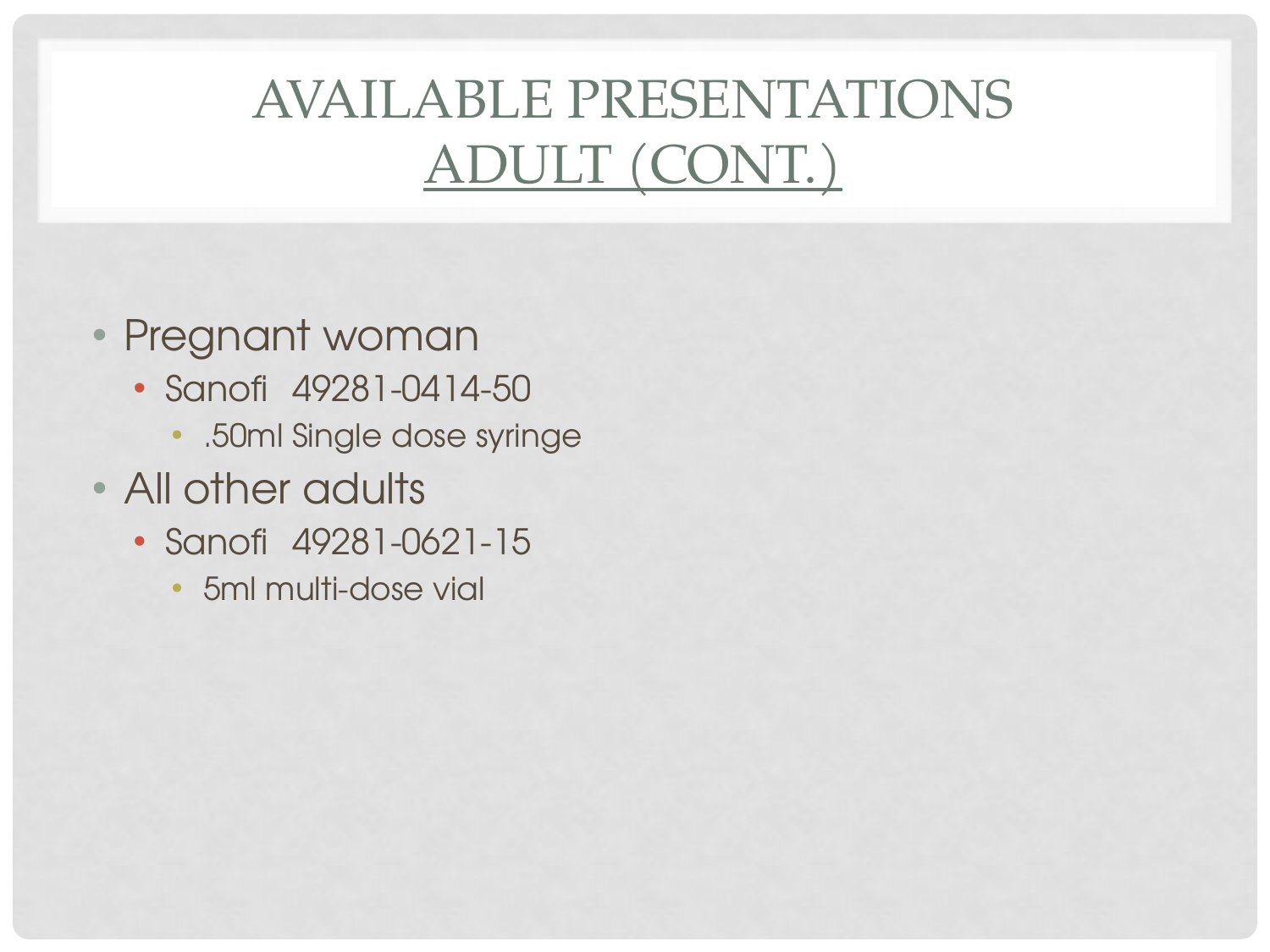

# Available Presentations Adult (cont.)

Pregnant woman
Sanofi	49281-0414-50
.50ml Single dose syringe
All other adults
Sanofi	49281-0621-15
5ml multi-dose vial